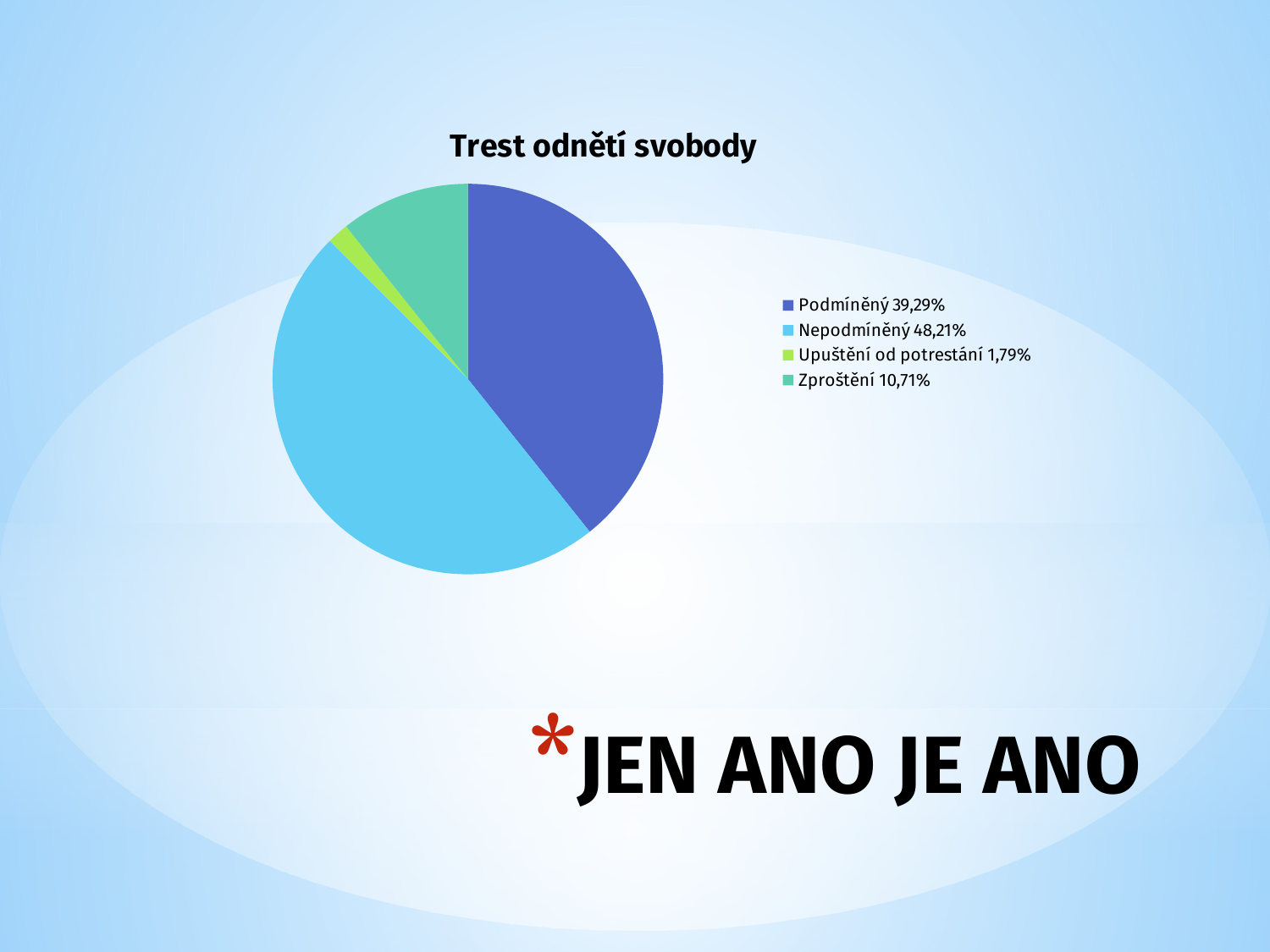

### Chart:

| Category | Trest odnětí svobody |
|---|---|
| Podmíněný 39,29% | 39.29 |
| Nepodmíněný 48,21% | 48.21 |
| Upuštění od potrestání 1,79% | 1.79 |
| Zproštění 10,71% | 10.71 |
# JEN ANO JE ANO